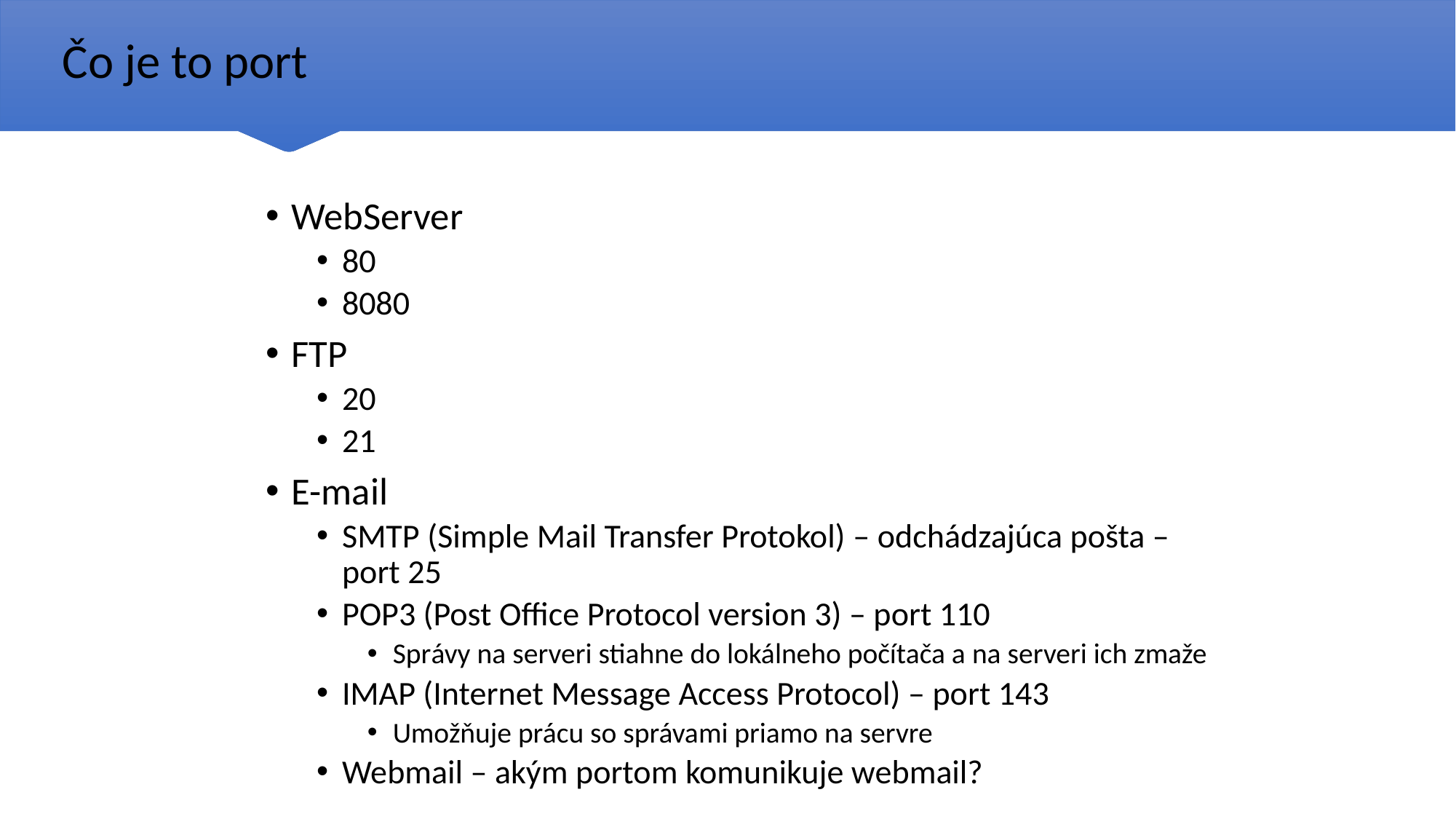

# Čo je to port
WebServer
80
8080
FTP
20
21
E-mail
SMTP (Simple Mail Transfer Protokol) – odchádzajúca pošta – port 25
POP3 (Post Office Protocol version 3) – port 110
Správy na serveri stiahne do lokálneho počítača a na serveri ich zmaže
IMAP (Internet Message Access Protocol) – port 143
Umožňuje prácu so správami priamo na servre
Webmail – akým portom komunikuje webmail?